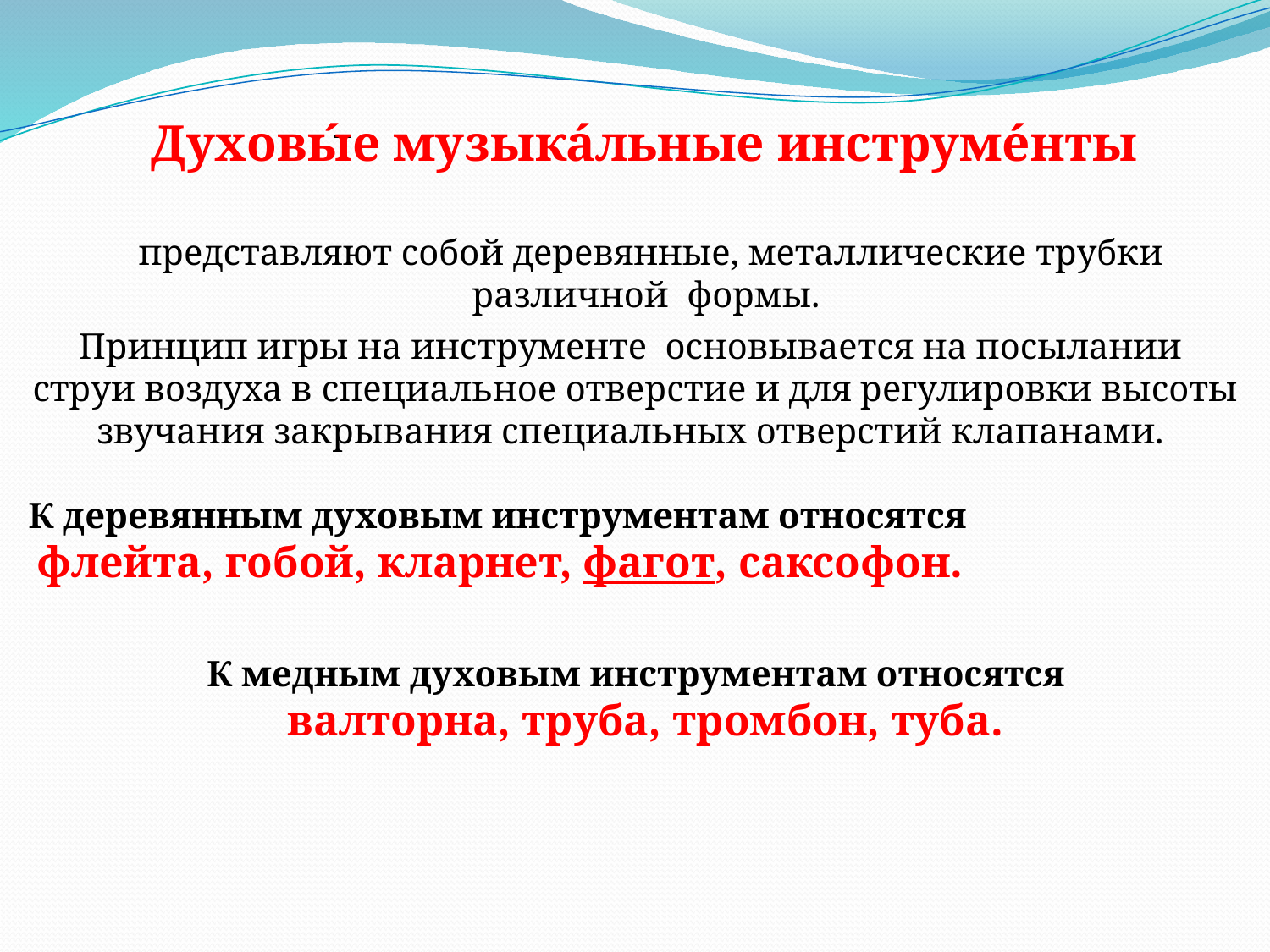

Духoвы́е музыка́льные инструме́нты

представляют собой деревянные, металлические трубки различной  формы.
Принцип игры на инструменте  основывается на посылании  струи воздуха в специальное отверстие и для регулировки высоты звучания закрывания специальных отверстий клапанами.

К деревянным духовым инструментам относятся  флейта, гобой, кларнет, фагот, саксофон.

К медным духовым инструментам относятся
  валторна, труба, тромбон, туба.